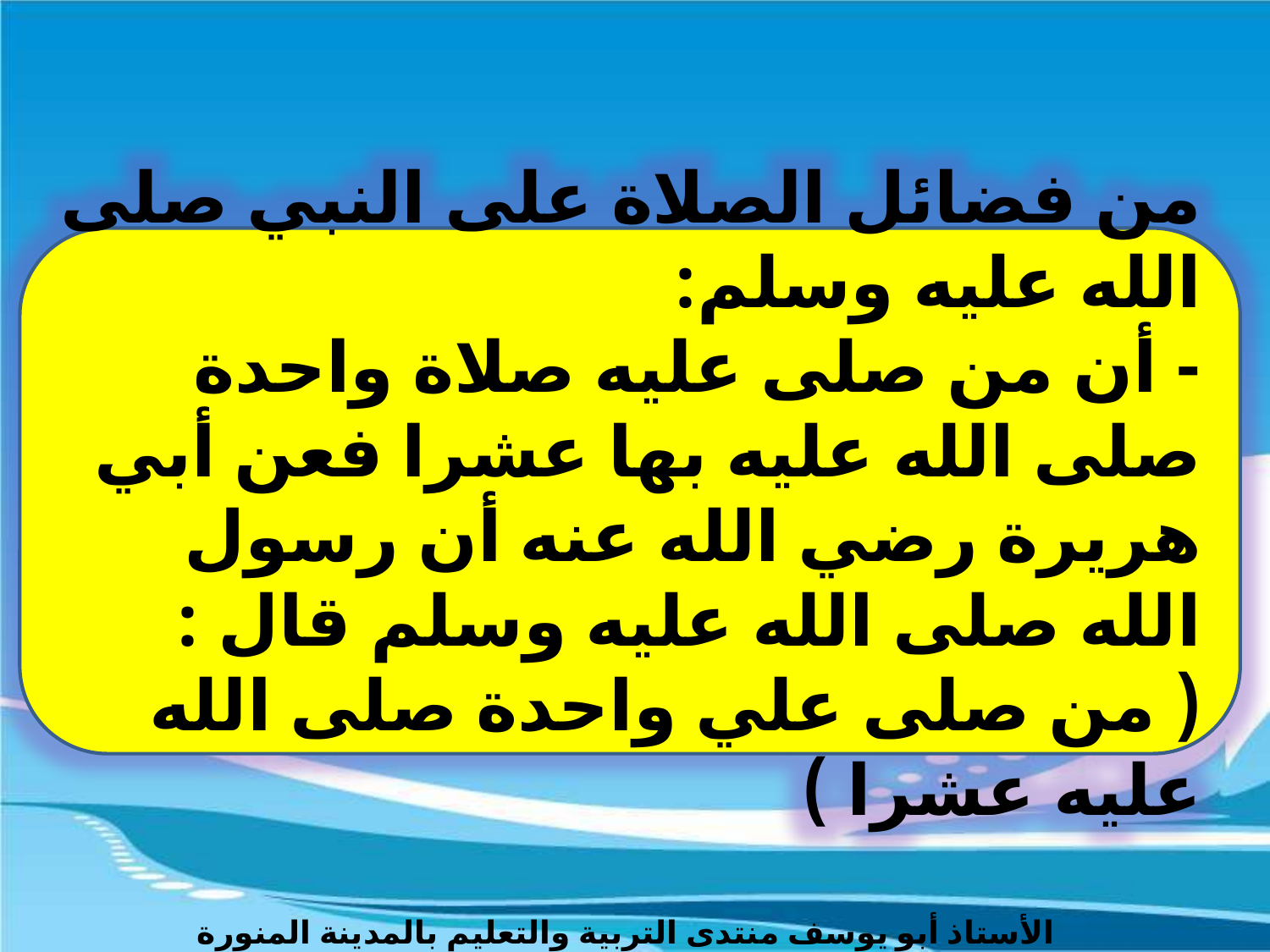

من فضائل الصلاة على النبي صلى الله عليه وسلم:
- أن من صلى عليه صلاة واحدة صلى الله عليه بها عشرا فعن أبي هريرة رضي الله عنه أن رسول الله صلى الله عليه وسلم قال : ( من صلى علي واحدة صلى الله عليه عشرا )
الأستاذ أبو يوسف منتدى التربية والتعليم بالمدينة المنورة